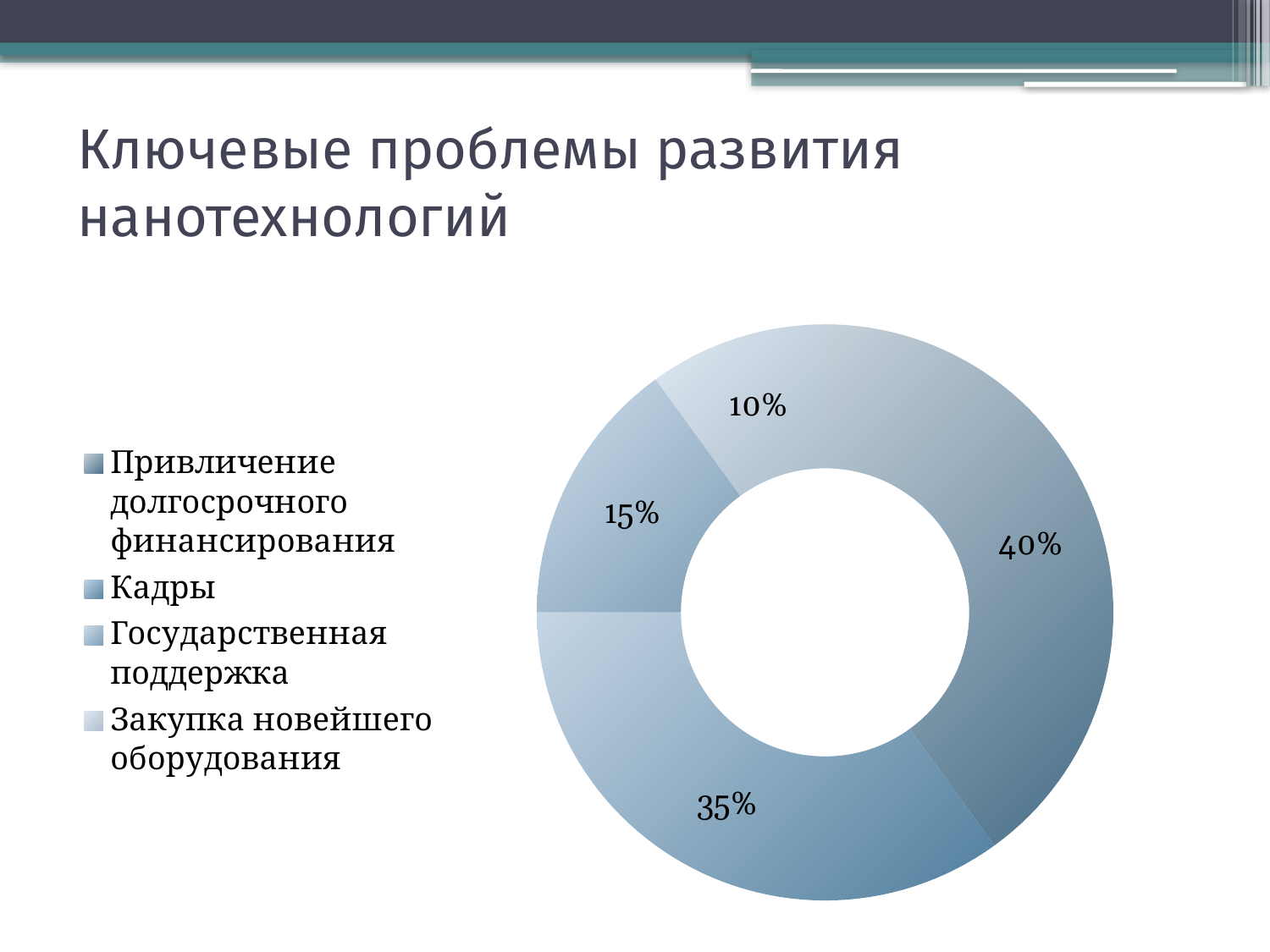

# Ключевые проблемы развития нанотехнологий

### Chart

| Category | Продажи |
|---|---|
| Привличение долгосрочного финансирования | 0.4 |
| Кадры | 0.35 |
| Государственная поддержка | 0.15 |
| Закупка новейшего оборудования | 0.1 |